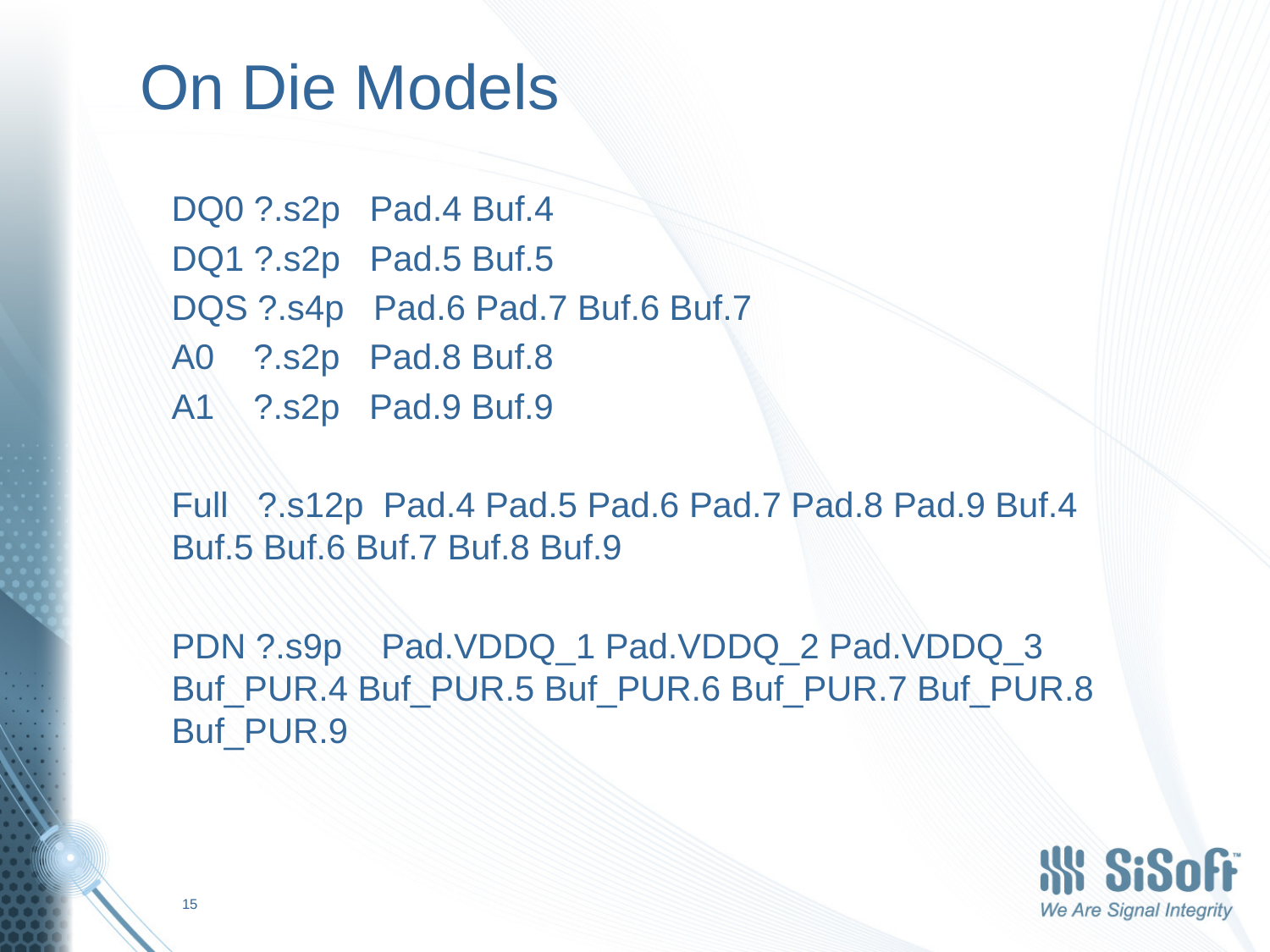

# On Die Models
DQ0 ?.s2p   Pad.4 Buf.4
DQ1 ?.s2p   Pad.5 Buf.5
DQS ?.s4p   Pad.6 Pad.7 Buf.6 Buf.7
A0    ?.s2p   Pad.8 Buf.8
A1    ?.s2p   Pad.9 Buf.9

Full   ?.s12p  Pad.4 Pad.5 Pad.6 Pad.7 Pad.8 Pad.9 Buf.4 Buf.5 Buf.6 Buf.7 Buf.8 Buf.9

PDN ?.s9p    Pad.VDDQ_1 Pad.VDDQ_2 Pad.VDDQ_3 Buf_PUR.4 Buf_PUR.5 Buf_PUR.6 Buf_PUR.7 Buf_PUR.8 Buf_PUR.9
15